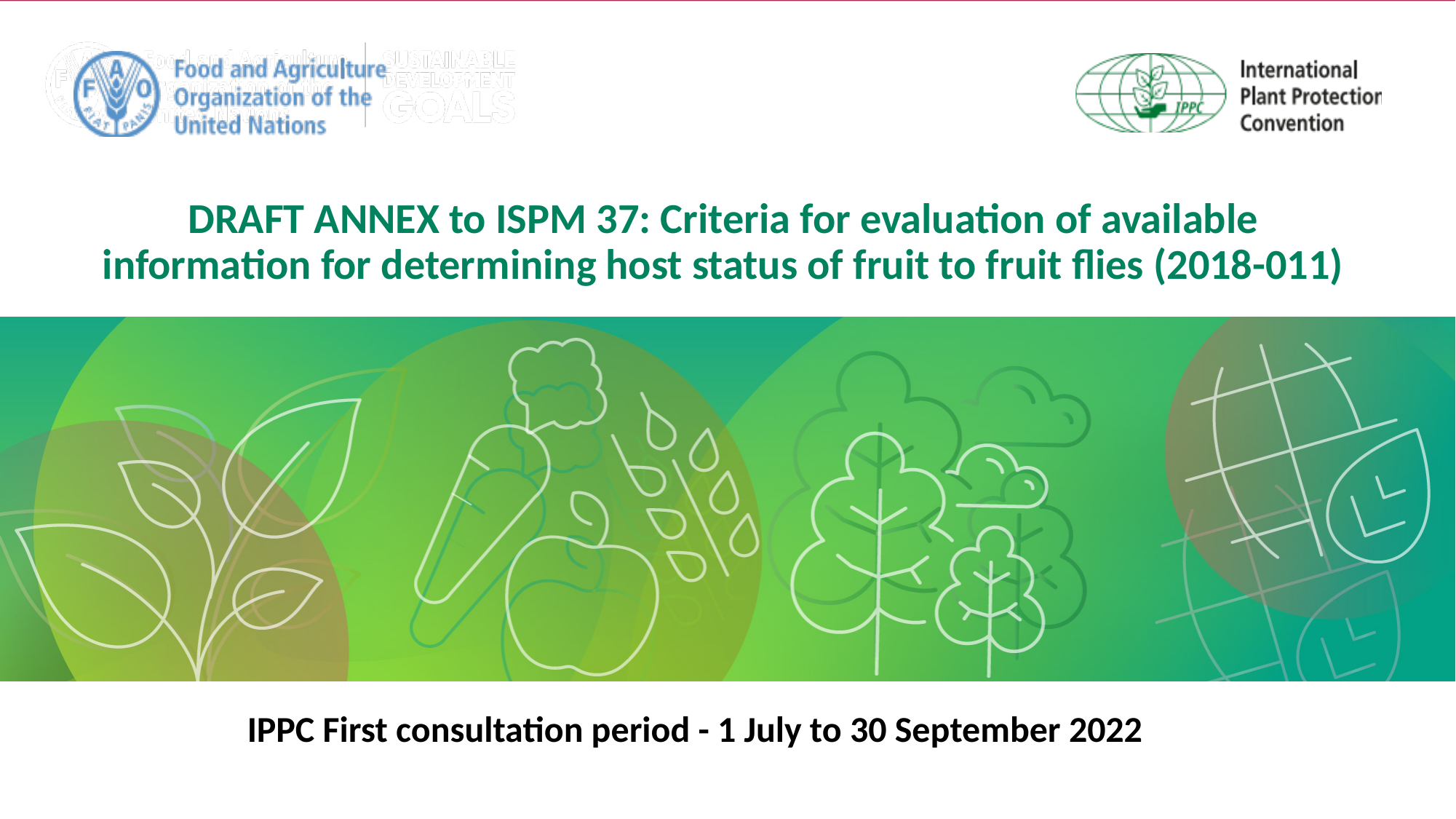

# DRAFT ANNEX to ISPM 37: Criteria for evaluation of available information for determining host status of fruit to fruit flies (2018-011)
IPPC First consultation period - 1 July to 30 September 2022​